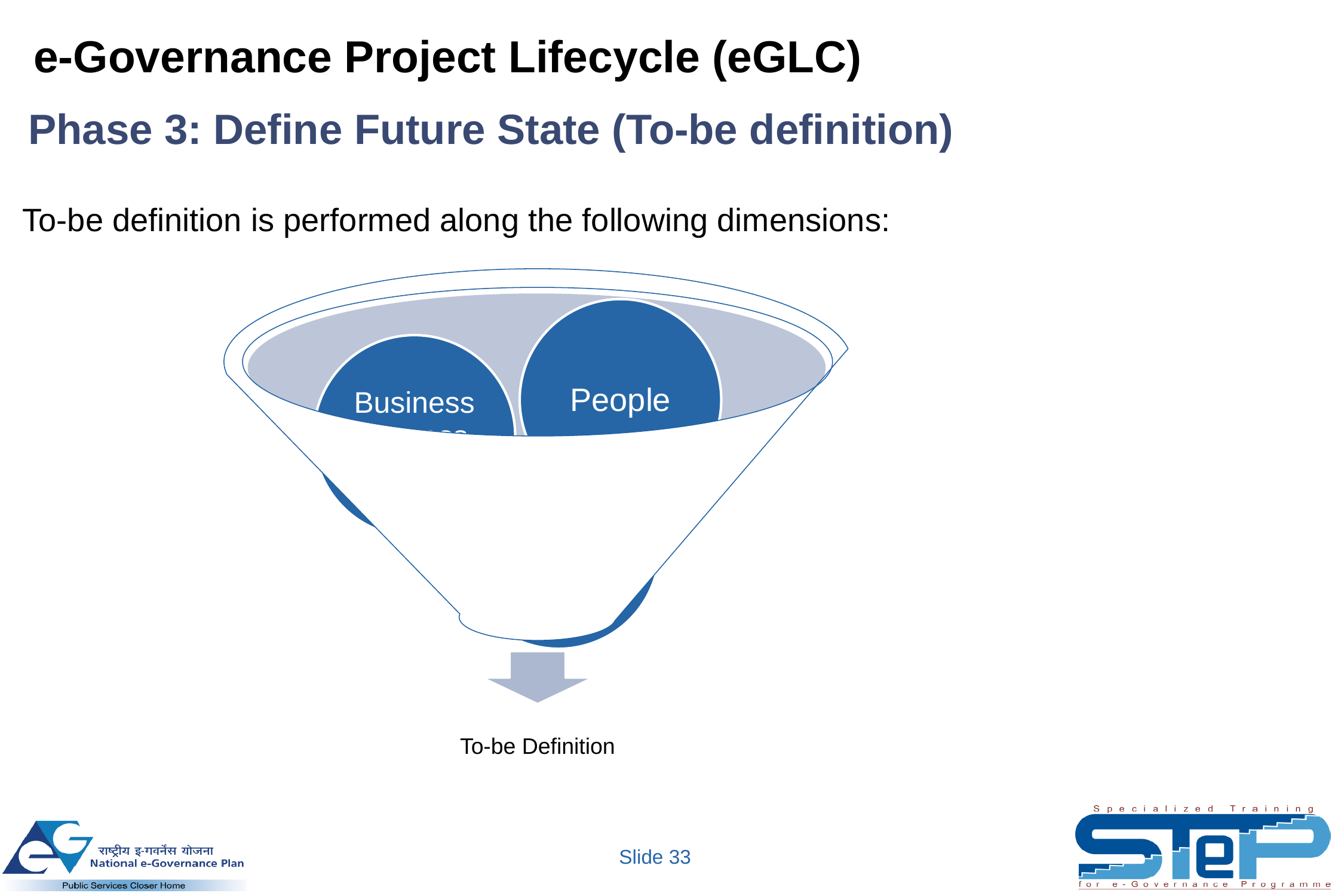

# e-Governance Project Lifecycle (eGLC)
Phase 3: Define Future State (To-be definition)
To-be definition is performed along the following dimensions:

IT Systems
To-be Definition
Business Processes
People